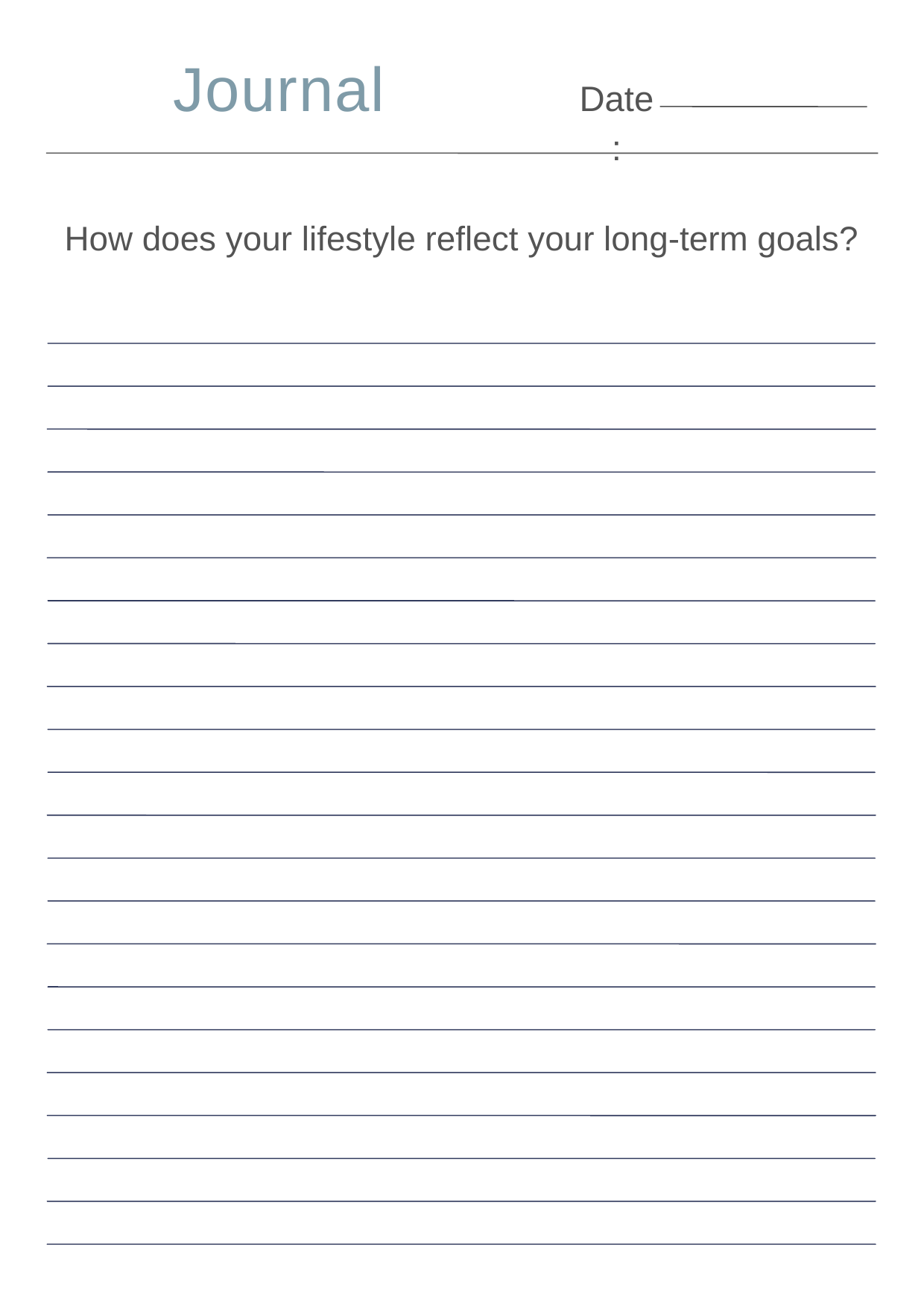

Journal
Date:

How does your lifestyle reflect your long-term goals?